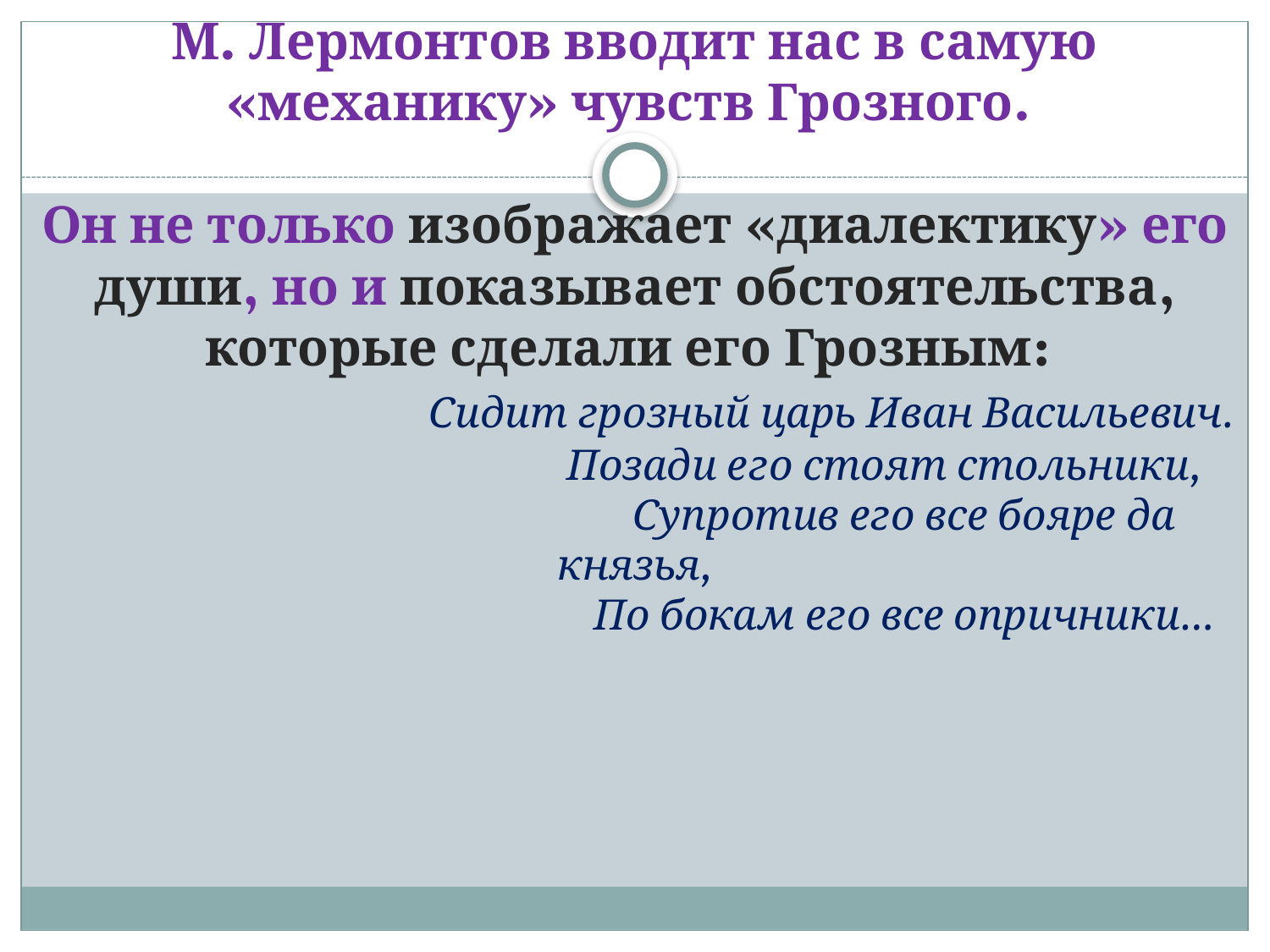

# М. Лермонтов вводит нас в самую «механику» чувств Грозного. Он не только изображает «диалектику» его души, но и показывает обстоятельства, которые сделали его Грозным: Сидит грозный царь Иван Васильевич. Позади его стоят стольники, Супротив его все бояре да князья, По бокам его все опричники…